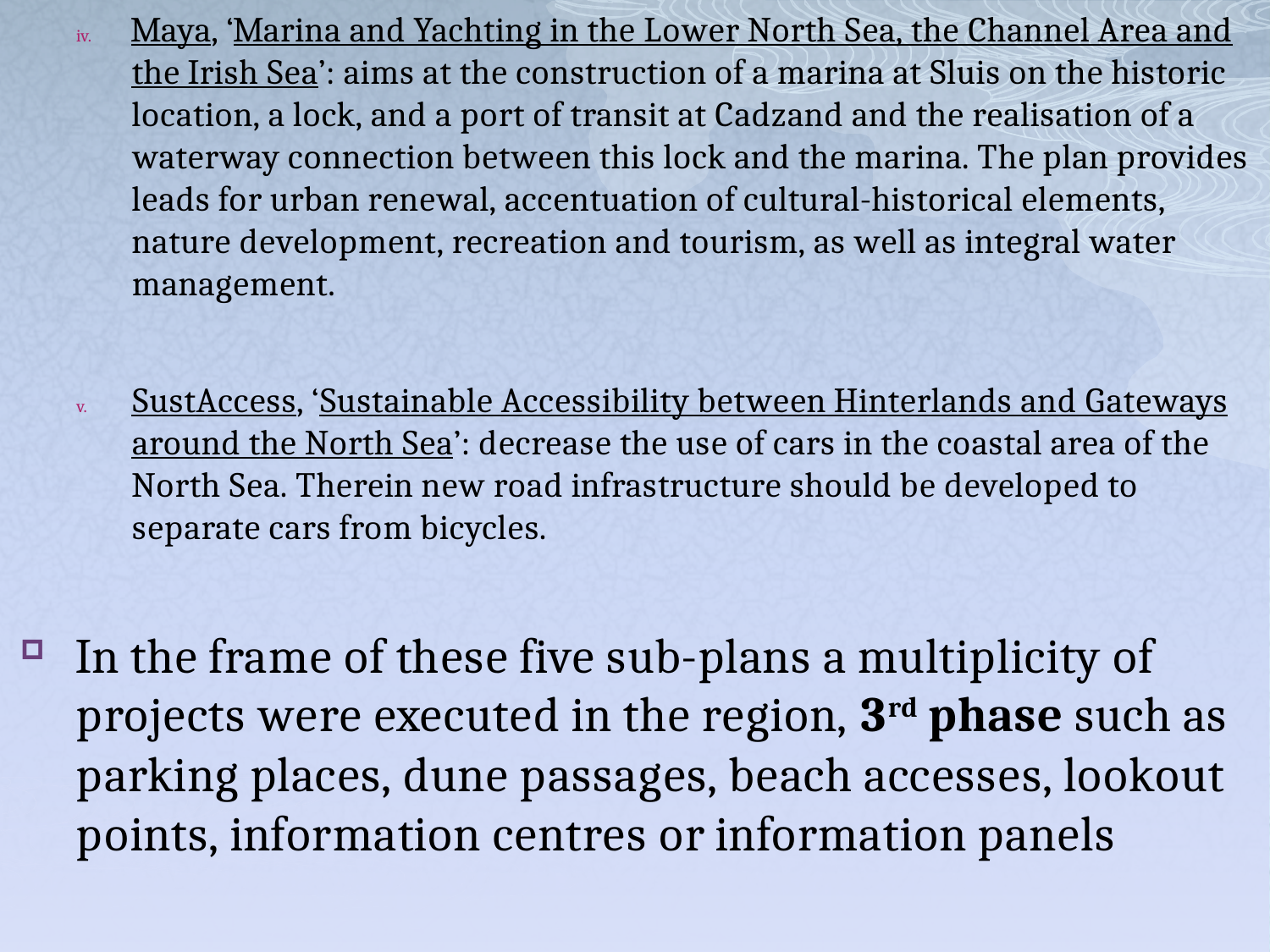

Maya, ‘Marina and Yachting in the Lower North Sea, the Channel Area and the Irish Sea’: aims at the construction of a marina at Sluis on the historic location, a lock, and a port of transit at Cadzand and the realisation of a waterway connection between this lock and the marina. The plan provides leads for urban renewal, accentuation of cultural-historical elements, nature development, recreation and tourism, as well as integral water management.

SustAccess, ‘Sustainable Accessibility between Hinterlands and Gateways around the North Sea’: decrease the use of cars in the coastal area of the North Sea. Therein new road infrastructure should be developed to separate cars from bicycles.

In the frame of these five sub-plans a multiplicity of projects were executed in the region, 3rd phase such as parking places, dune passages, beach accesses, lookout points, information centres or information panels